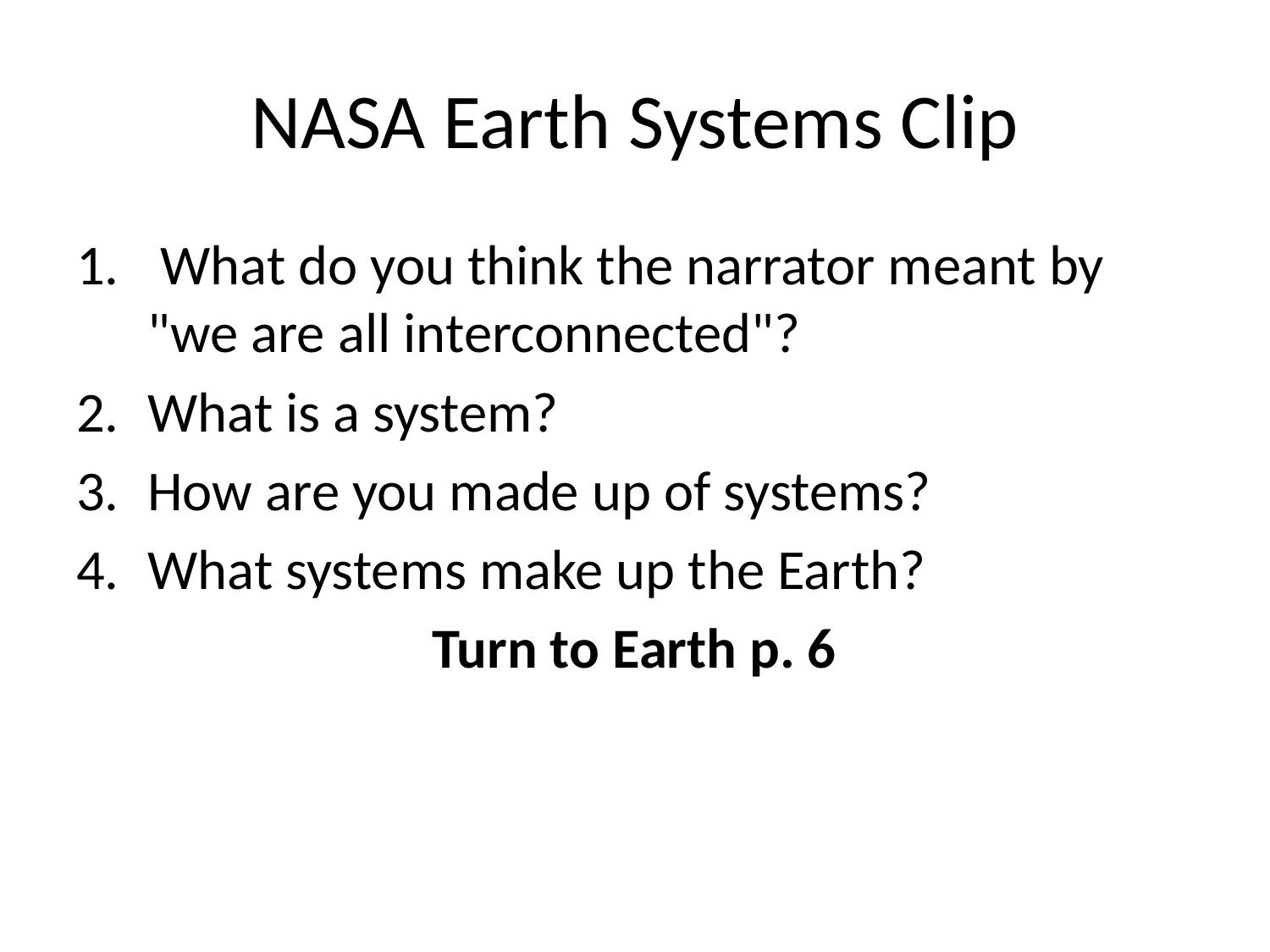

# NASA Earth Systems Clip
 What do you think the narrator meant by "we are all interconnected"?
What is a system?
How are you made up of systems?
What systems make up the Earth?
                            Turn to Earth p. 6